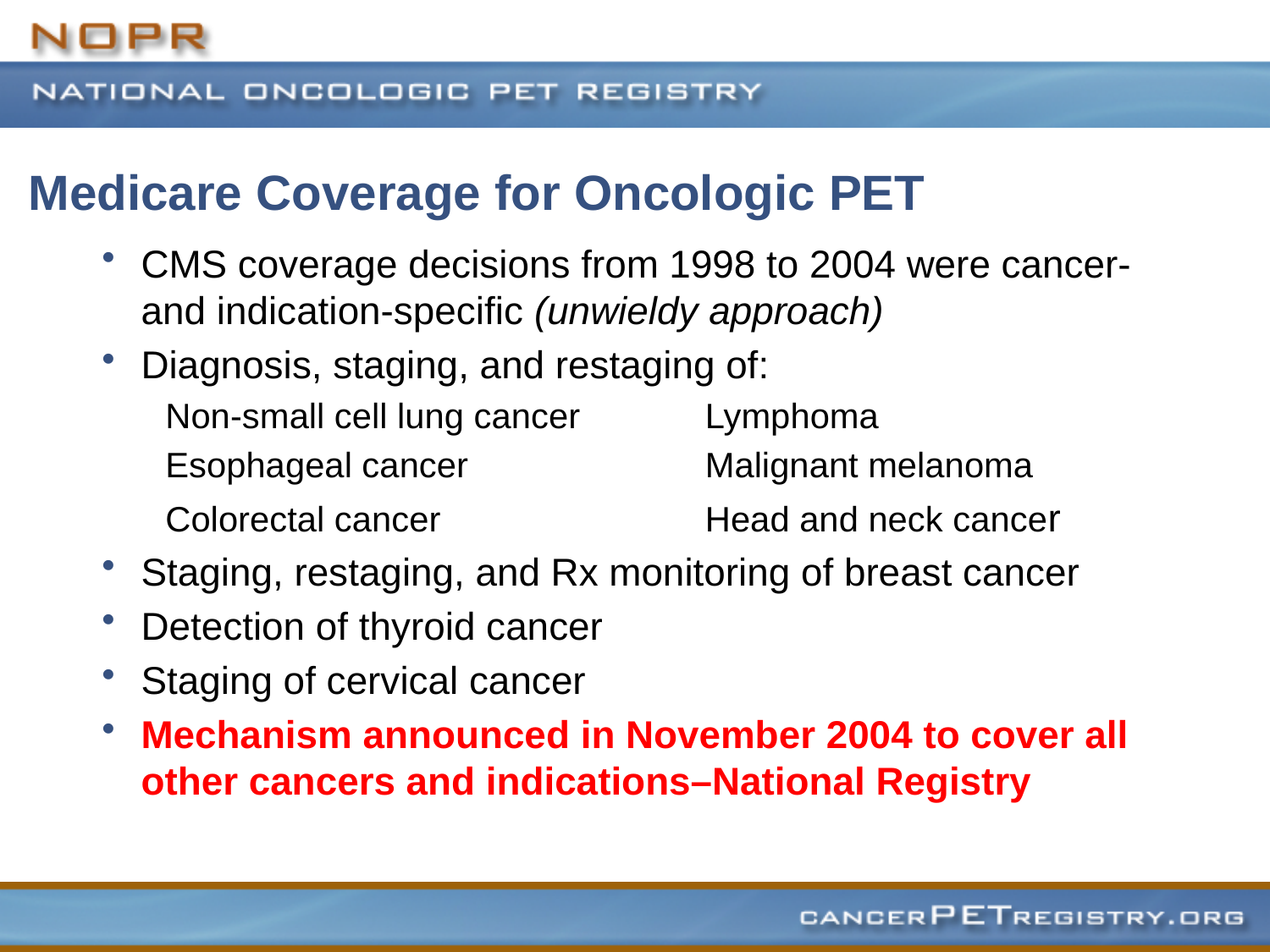

# Medicare Coverage for Oncologic PET
CMS coverage decisions from 1998 to 2004 were cancer- and indication-specific (unwieldy approach)
Diagnosis, staging, and restaging of:
Non-small cell lung cancer	Lymphoma
Esophageal cancer		Malignant melanoma
Colorectal cancer		 	Head and neck cancer
Staging, restaging, and Rx monitoring of breast cancer
Detection of thyroid cancer
Staging of cervical cancer
Mechanism announced in November 2004 to cover all other cancers and indications–National Registry